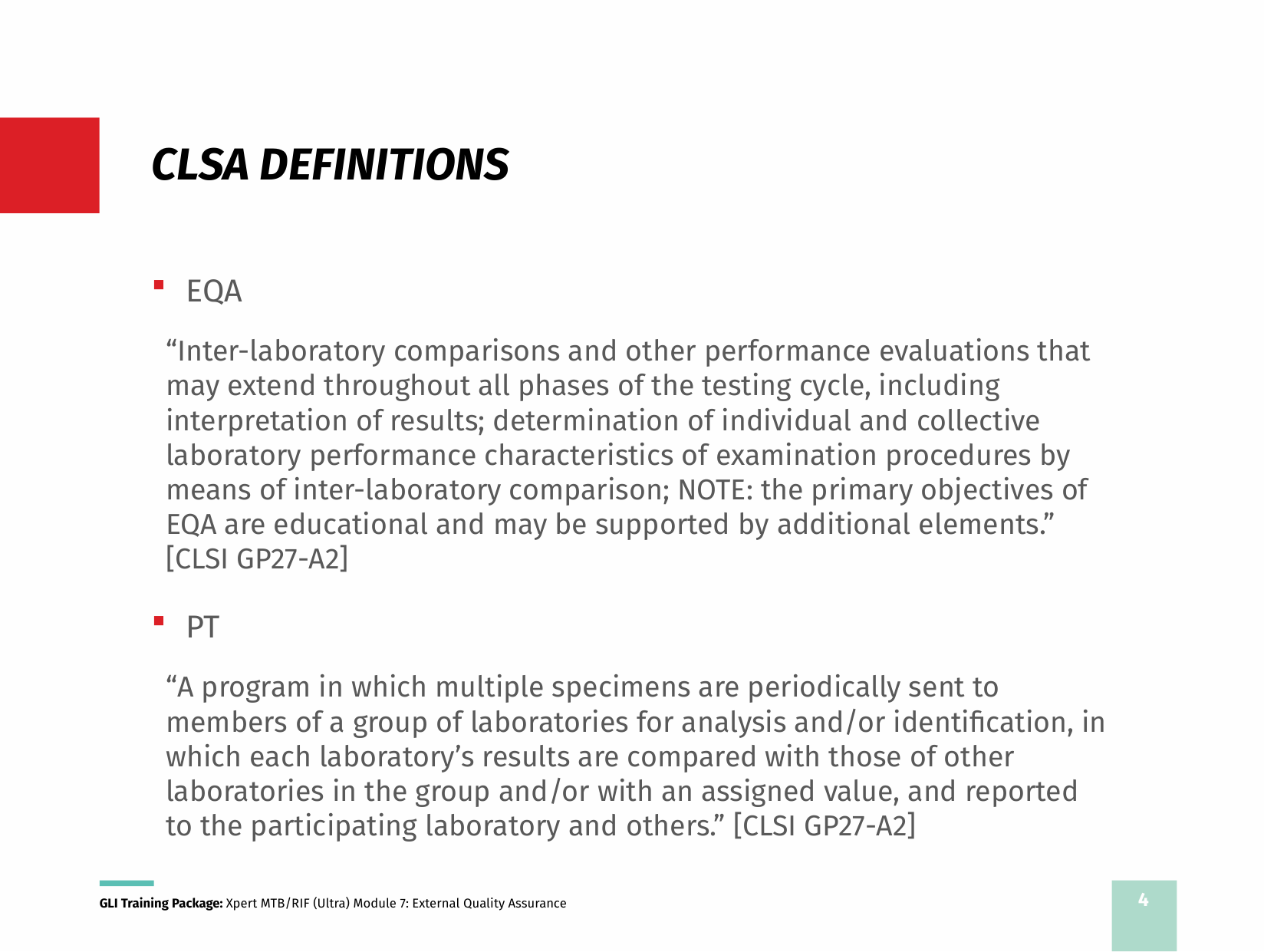

# CLSA DEFINITIONS
EQA
“Inter-laboratory comparisons and other performance evaluations that may extend throughout all phases of the testing cycle, including interpretation of results; determination of individual and collective laboratory performance characteristics of examination procedures by means of inter-laboratory comparison; NOTE: the primary objectives of EQA are educational and may be supported by additional elements.” [CLSI GP27-A2]
PT
“A program in which multiple specimens are periodically sent to members of a group of laboratories for analysis and/or identification, in which each laboratory’s results are compared with those of other laboratories in the group and/or with an assigned value, and reported to the participating laboratory and others.” [CLSI GP27-A2]